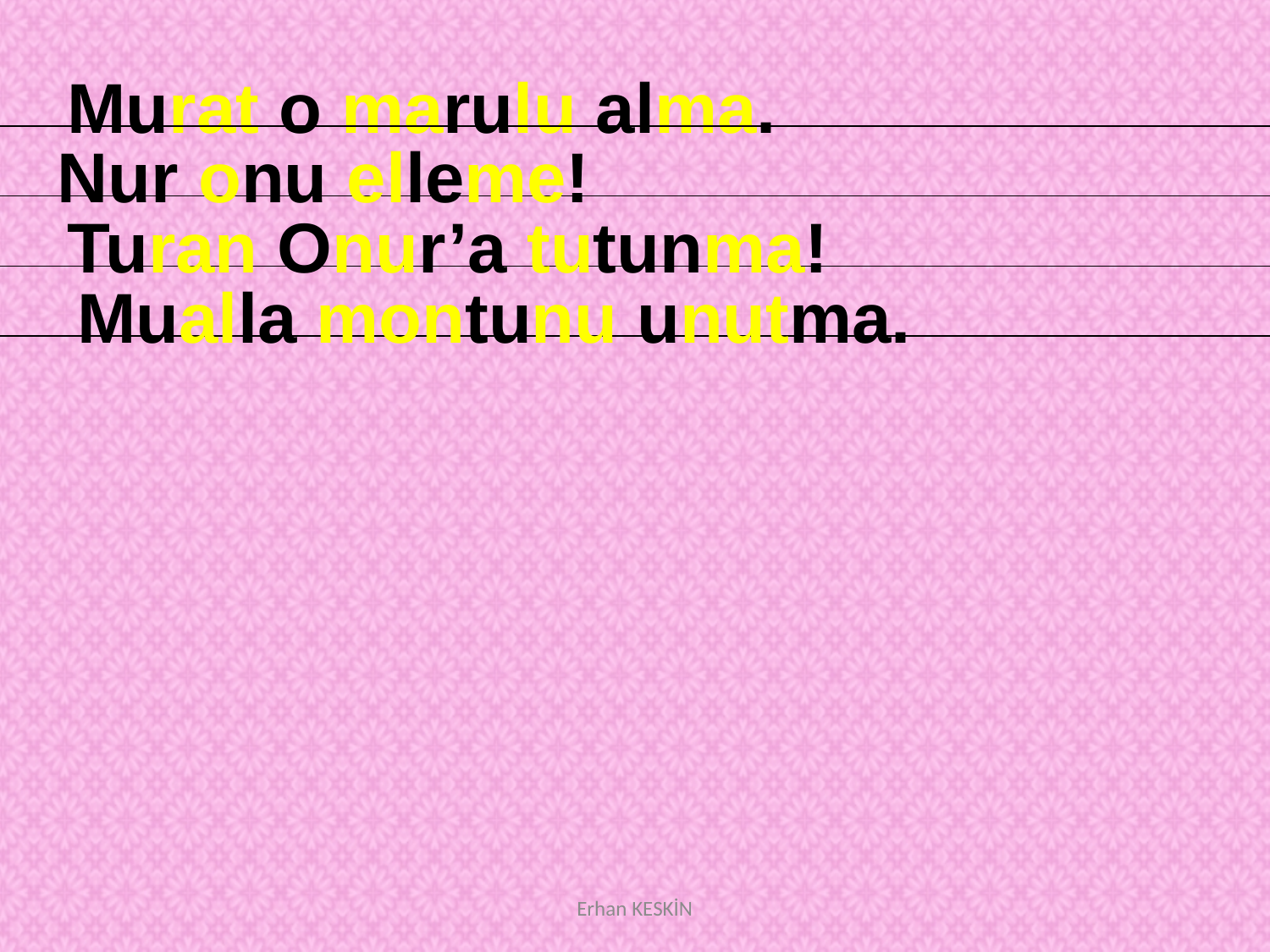

Murat o marulu alma.
Nur onu elleme!
Turan Onur’a tutunma!
Mualla montunu unutma.
Erhan KESKİN